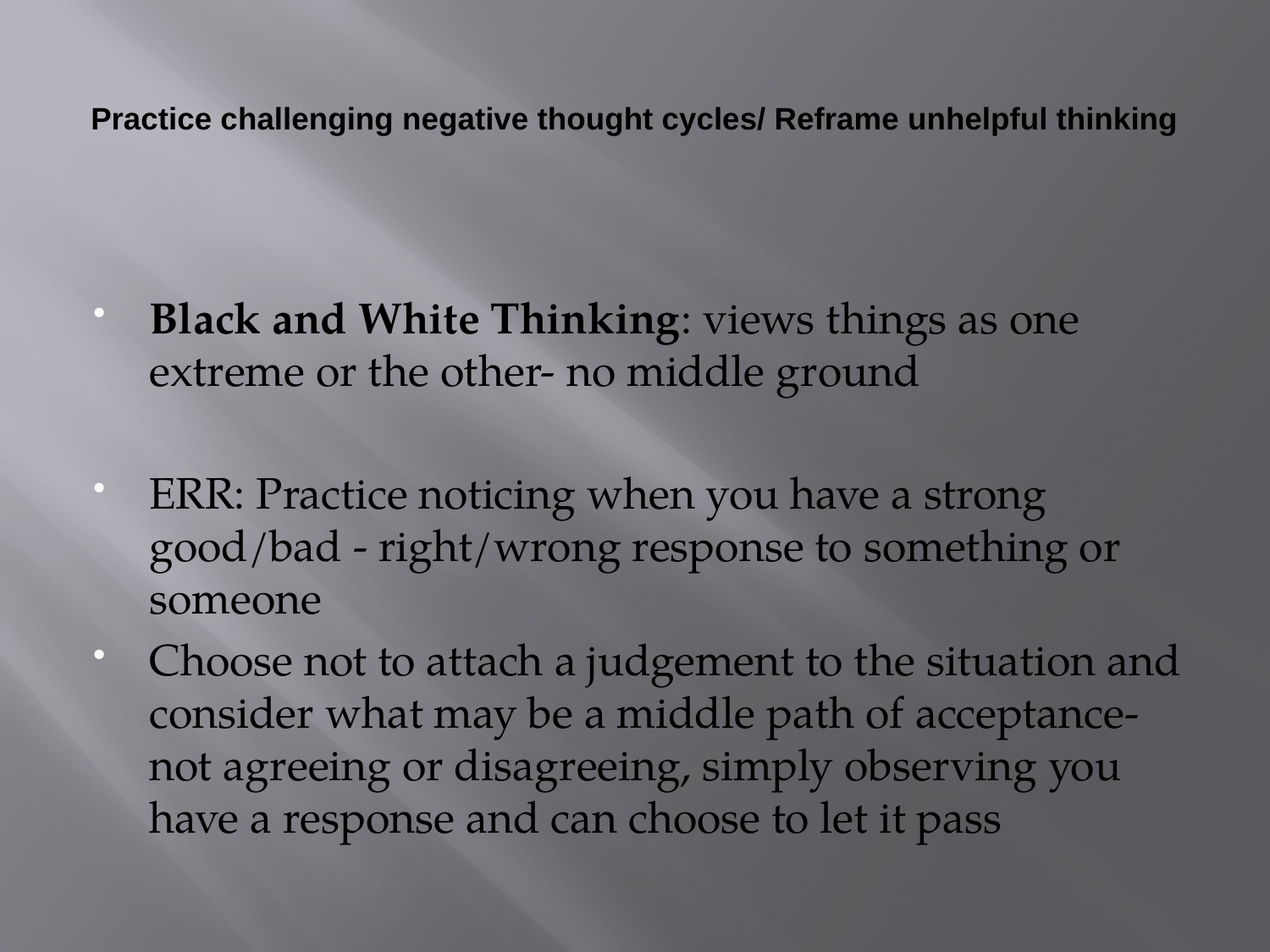

# Practice challenging negative thought cycles/ Reframe unhelpful thinking

Black and White Thinking: views things as one extreme or the other- no middle ground

ERR: Practice noticing when you have a strong good/bad - right/wrong response to something or someone
Choose not to attach a judgement to the situation and consider what may be a middle path of acceptance- not agreeing or disagreeing, simply observing you have a response and can choose to let it pass